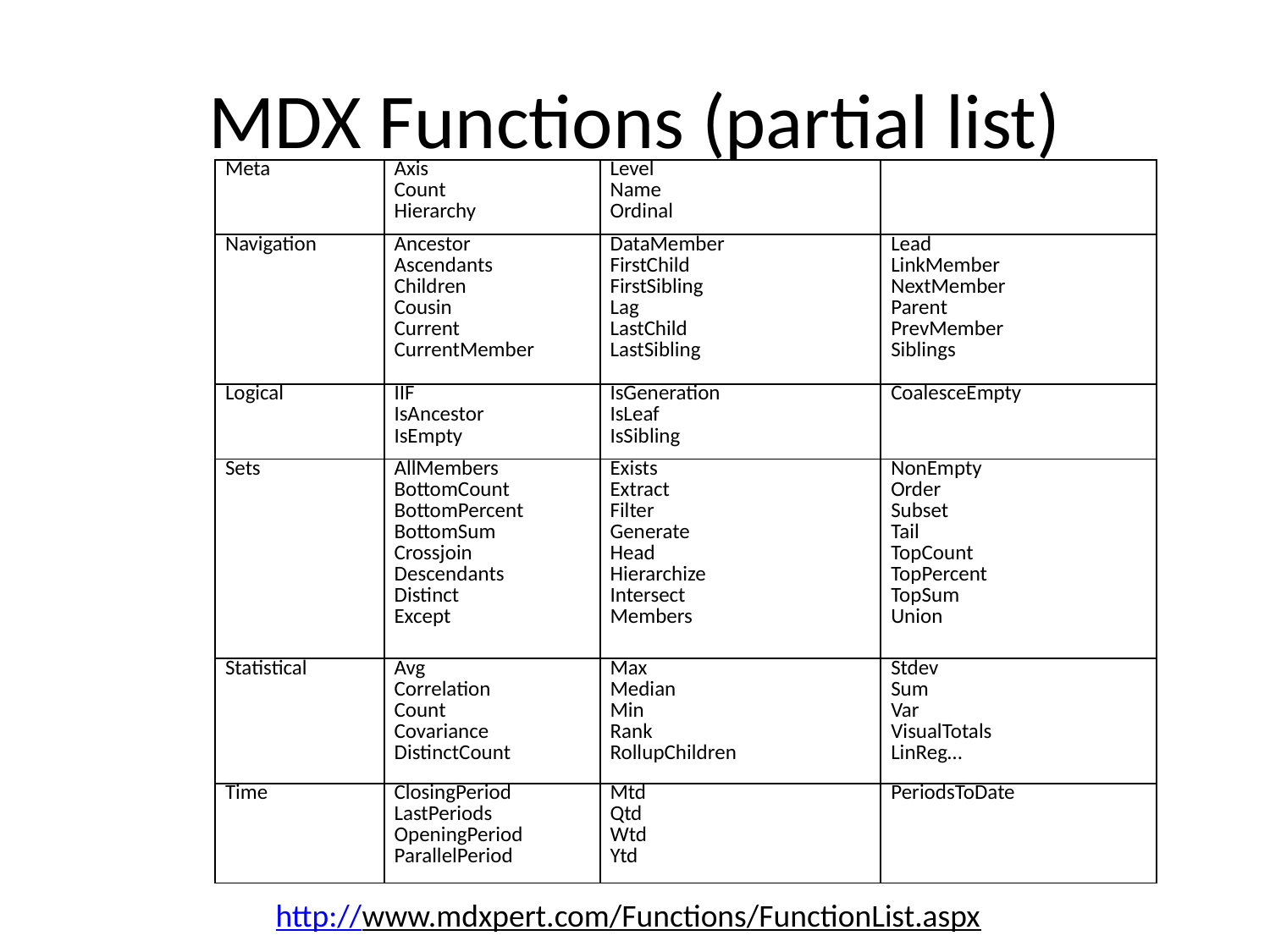

# MDX Functions (partial list)
| Meta | Axis Count Hierarchy | Level Name Ordinal |  |
| --- | --- | --- | --- |
| Navigation | Ancestor Ascendants Children Cousin Current CurrentMember | DataMember FirstChild FirstSibling Lag LastChild LastSibling | Lead LinkMember NextMember Parent PrevMember Siblings |
| Logical | IIF IsAncestor IsEmpty | IsGeneration IsLeaf IsSibling | CoalesceEmpty |
| Sets | AllMembers BottomCount BottomPercent BottomSum Crossjoin Descendants Distinct Except | Exists Extract Filter Generate Head Hierarchize Intersect Members | NonEmpty Order Subset Tail TopCount TopPercent TopSum Union |
| Statistical | Avg Correlation Count Covariance DistinctCount | Max Median Min Rank RollupChildren | Stdev Sum Var VisualTotals LinReg… |
| Time | ClosingPeriod LastPeriods OpeningPeriod ParallelPeriod | Mtd Qtd Wtd Ytd | PeriodsToDate |
http://www.mdxpert.com/Functions/FunctionList.aspx